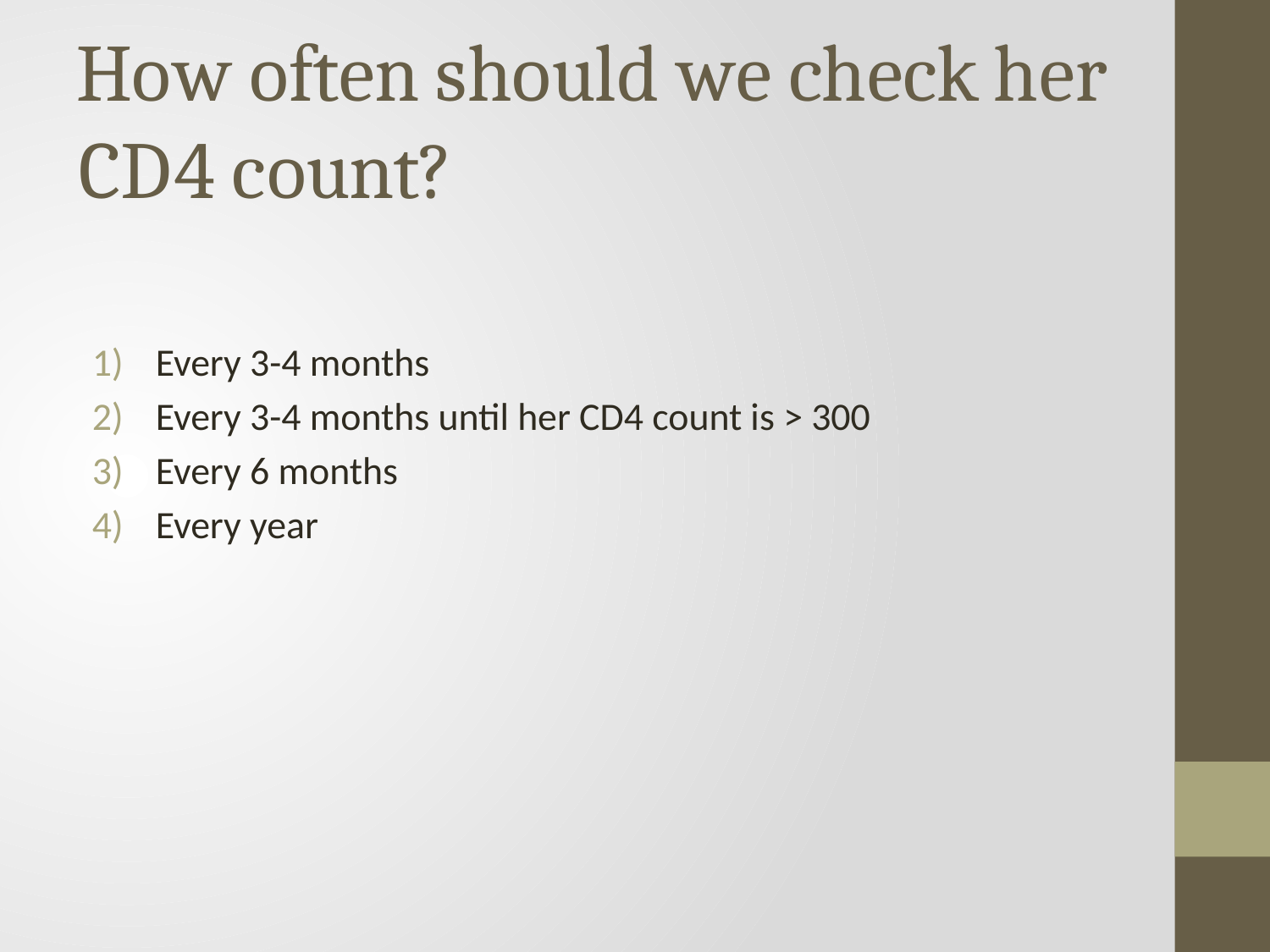

# How often should we check her CD4 count?

Every 3-4 months
Every 3-4 months until her CD4 count is > 300
Every 6 months
Every year